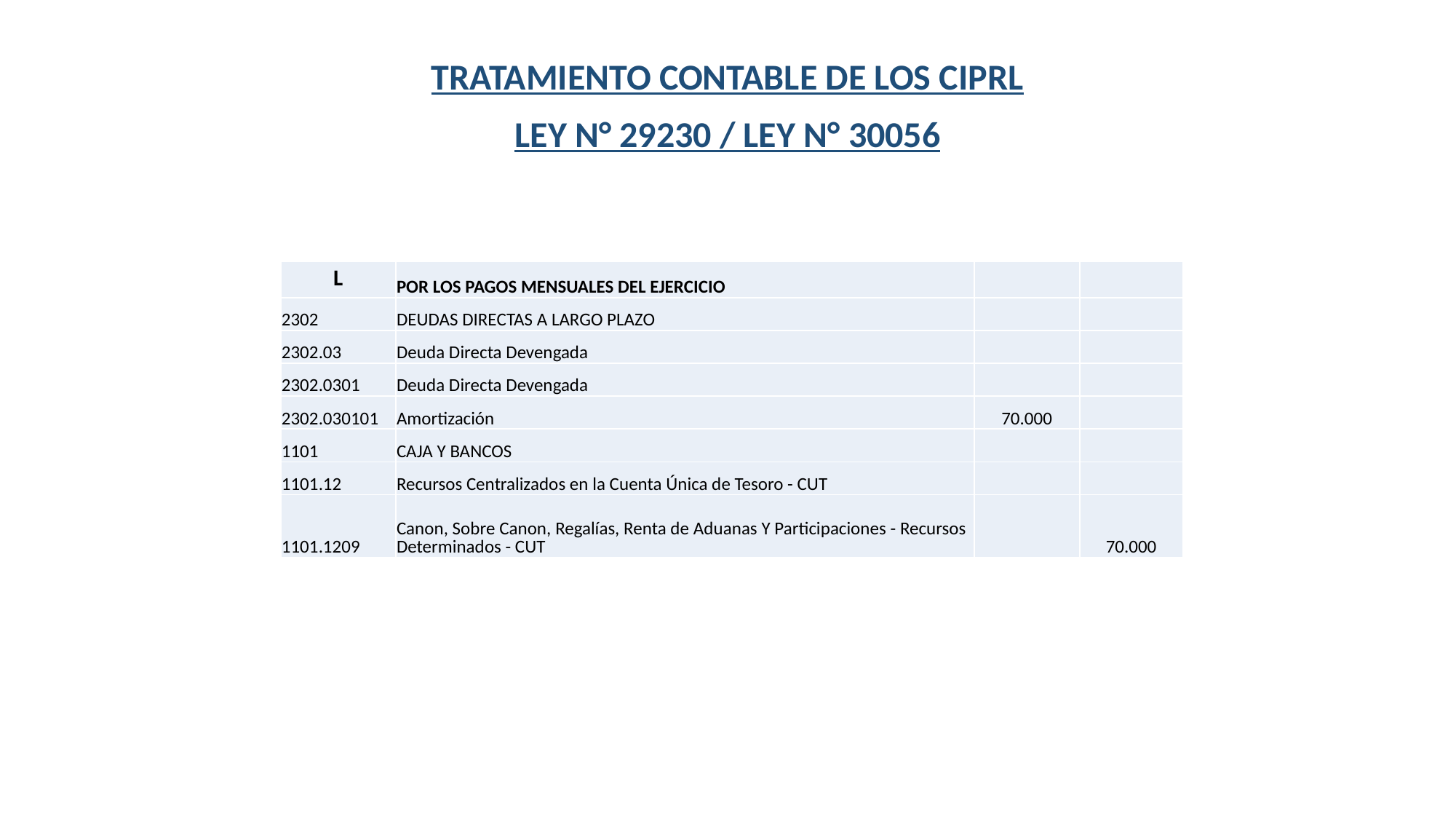

TRATAMIENTO CONTABLE DE LOS CIPRL
LEY N° 29230 / LEY N° 30056
| L | POR LOS PAGOS MENSUALES DEL EJERCICIO |  |  |
| --- | --- | --- | --- |
| 2302 | DEUDAS DIRECTAS A LARGO PLAZO |  |  |
| 2302.03 | Deuda Directa Devengada |  |  |
| 2302.0301 | Deuda Directa Devengada |  |  |
| 2302.030101 | Amortización | 70.000 |  |
| 1101 | CAJA Y BANCOS |  |  |
| 1101.12 | Recursos Centralizados en la Cuenta Única de Tesoro - CUT |  |  |
| 1101.1209 | Canon, Sobre Canon, Regalías, Renta de Aduanas Y Participaciones - Recursos Determinados - CUT |  | 70.000 |